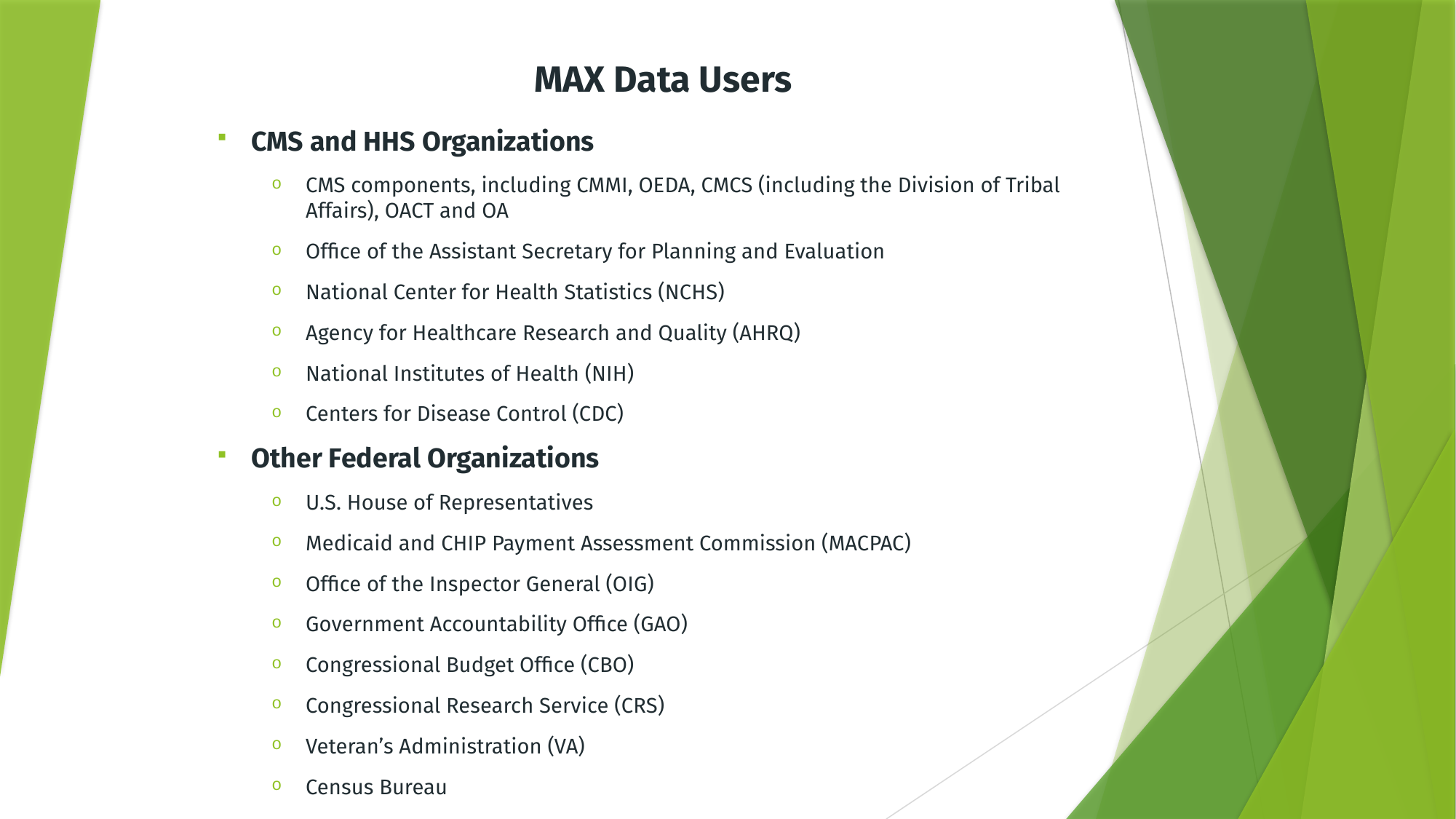

# MAX Data Users
CMS and HHS Organizations
CMS components, including CMMI, OEDA, CMCS (including the Division of Tribal Affairs), OACT and OA
Office of the Assistant Secretary for Planning and Evaluation
National Center for Health Statistics (NCHS)
Agency for Healthcare Research and Quality (AHRQ)
National Institutes of Health (NIH)
Centers for Disease Control (CDC)
Other Federal Organizations
U.S. House of Representatives
Medicaid and CHIP Payment Assessment Commission (MACPAC)
Office of the Inspector General (OIG)
Government Accountability Office (GAO)
Congressional Budget Office (CBO)
Congressional Research Service (CRS)
Veteran’s Administration (VA)
Census Bureau